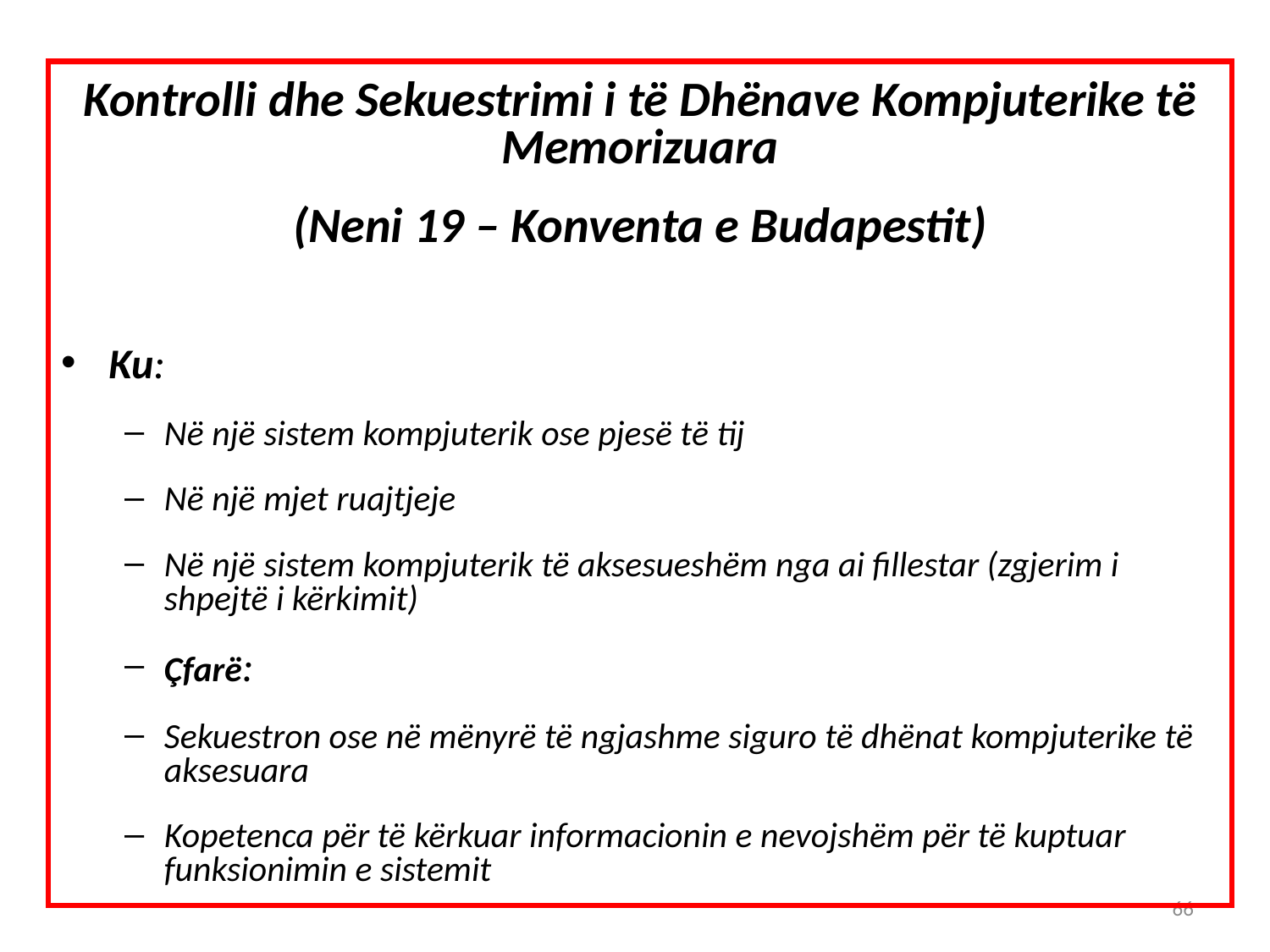

Kontrolli dhe Sekuestrimi i të Dhënave Kompjuterike të Memorizuara
(Neni 19 – Konventa e Budapestit)

Ku:
Në një sistem kompjuterik ose pjesë të tij
Në një mjet ruajtjeje
Në një sistem kompjuterik të aksesueshëm nga ai fillestar (zgjerim i shpejtë i kërkimit)
Çfarë:
Sekuestron ose në mënyrë të ngjashme siguro të dhënat kompjuterike të aksesuara
Kopetenca për të kërkuar informacionin e nevojshëm për të kuptuar funksionimin e sistemit
66